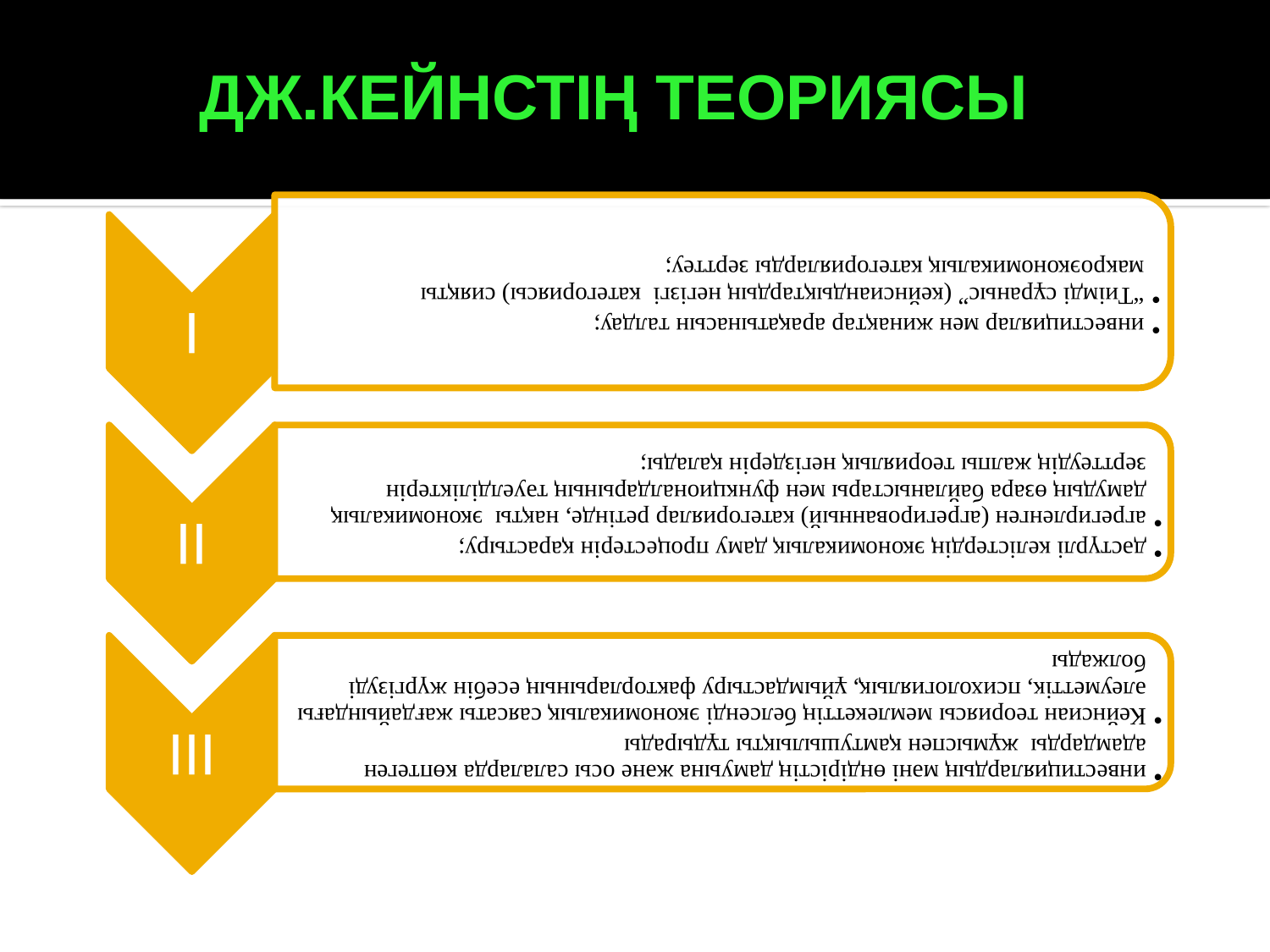

Дж.Кейнстің теориясы
І
инвестициялар мен жинақтар арақатынасын талдау;
“Тиімді сұраныс” (кейнсиандықтардың негізгі  категориясы) сияқты макроэкономикалық категорияларды зерттеу;
ІІ
дәстүрлі келістердің экономикалық даму процестерін қарастыру;
агрегирленген (агрегированный) категориялар ретінде, нақты  экономикалық дамудың өзара байланыстары мен функционалдарының тәуелділіктерін зерттеудің жалпы теориялық негіздерін қалады;
ІІІ
инвестициялардың мәні өндірістің дамуына және осы салаларда көптеген адамдарды  жұмыспен қамтушылықты тұдырады
Кейнсиан теориясы мемлекеттің белсенді экономикалық саясаты жағдайындағы әлеуметтік, психологиялық, ұйымдастыру факторларының есебін жүргізуді болжады